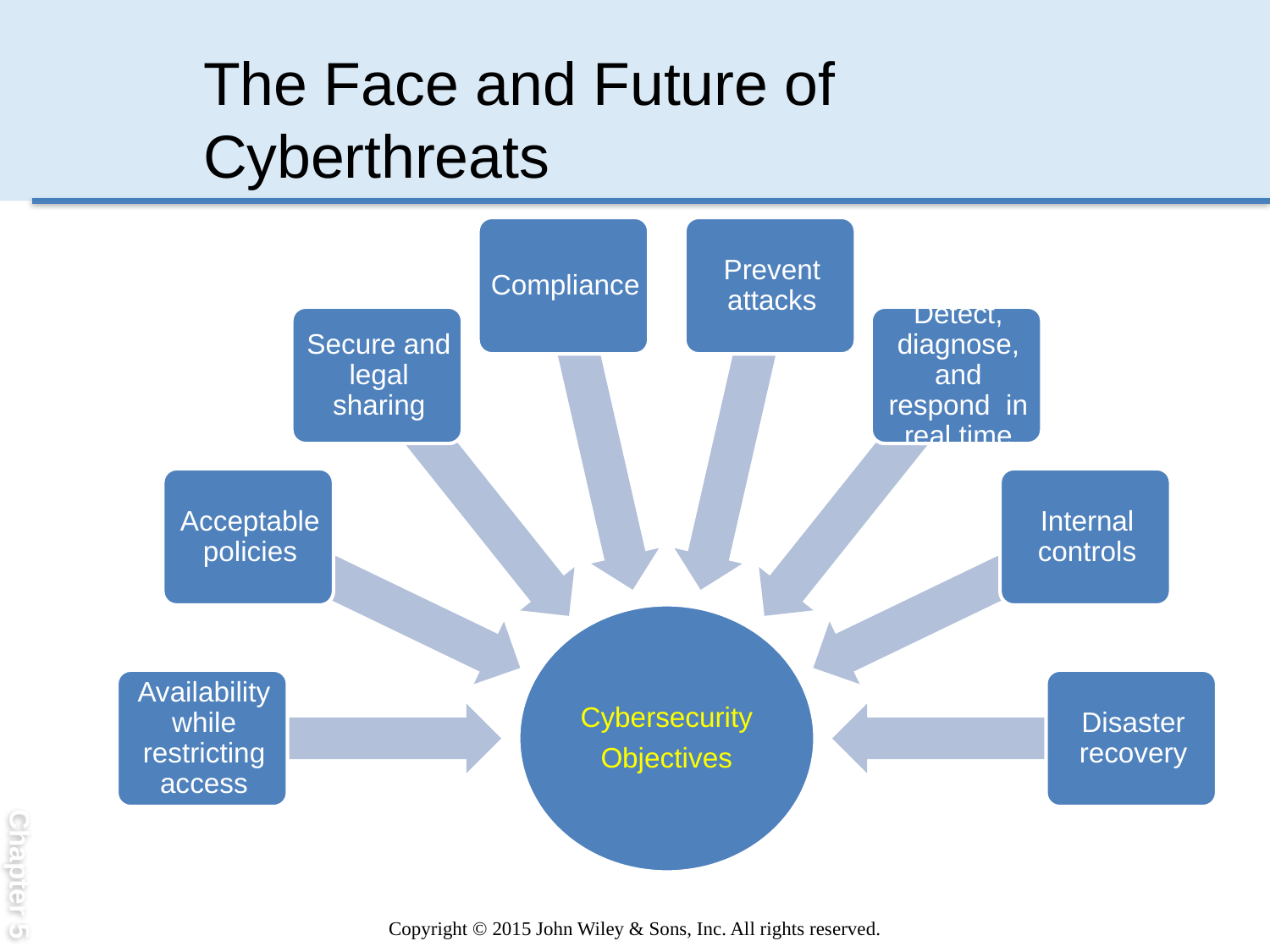

Chapter 5
# The Face and Future of Cyberthreats
Cybersecurity
Objectives
Availability while restricting access
Acceptable policies
Secure and legal sharing
Compliance
Prevent attacks
Detect, diagnose, and respond  in real time
Internal controls
Disaster recovery